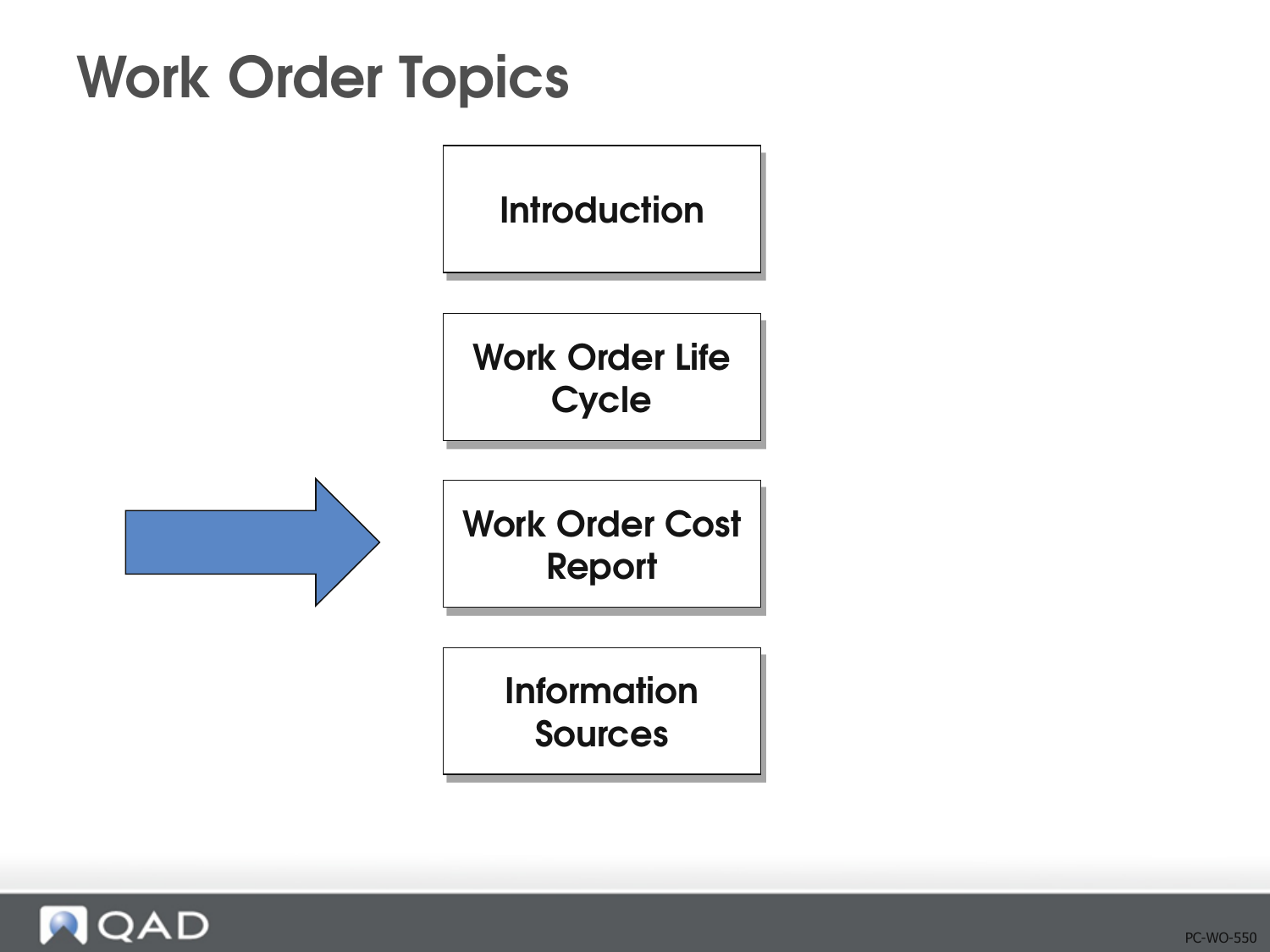

# Work Order Topics
Introduction
Work Order Life Cycle

Work Order Cost Report
Information Sources
PC-WO-550